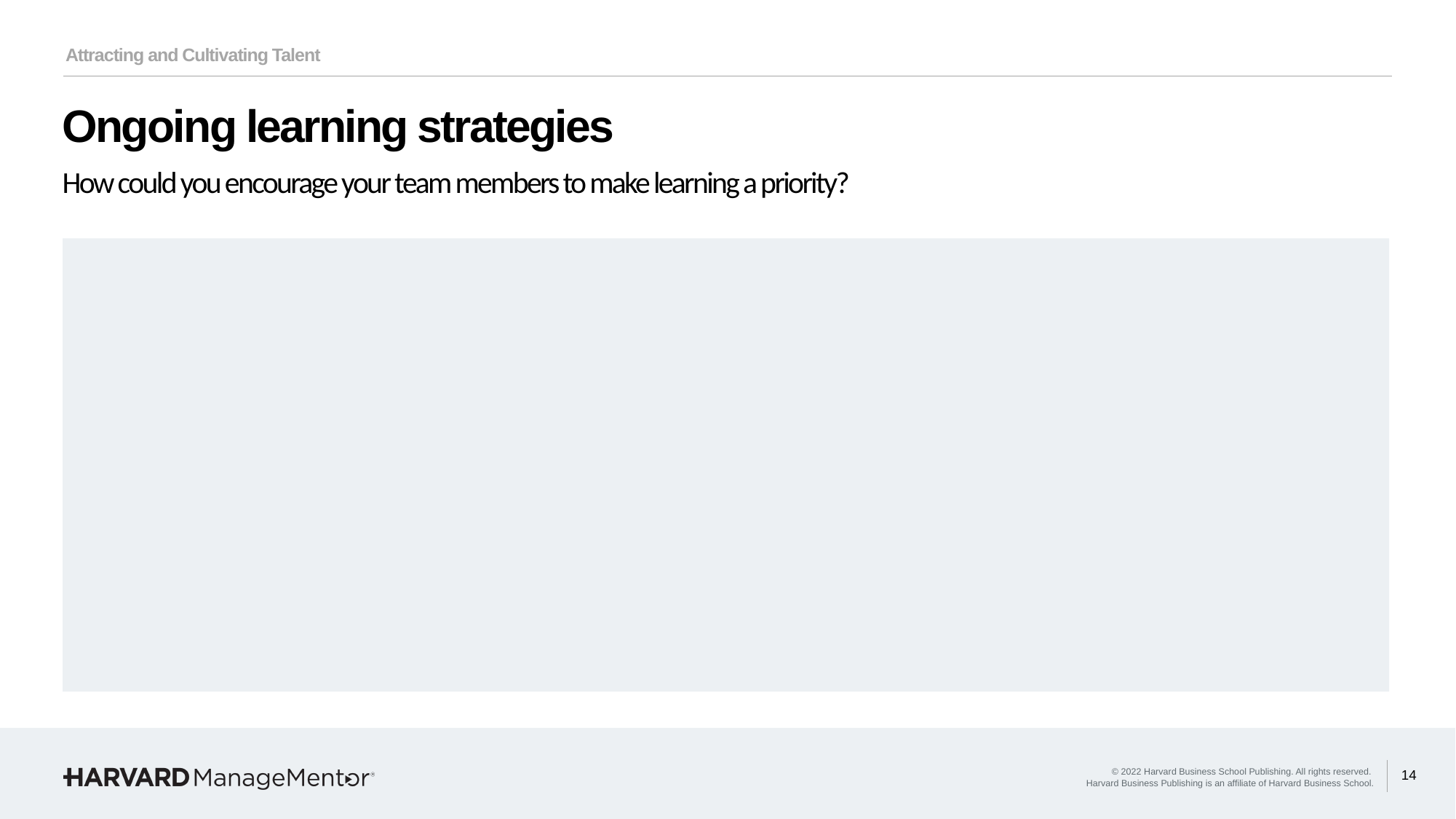

Attracting and Cultivating Talent

Ongoing learning strategies
How could you encourage your team members to make learning a priority?